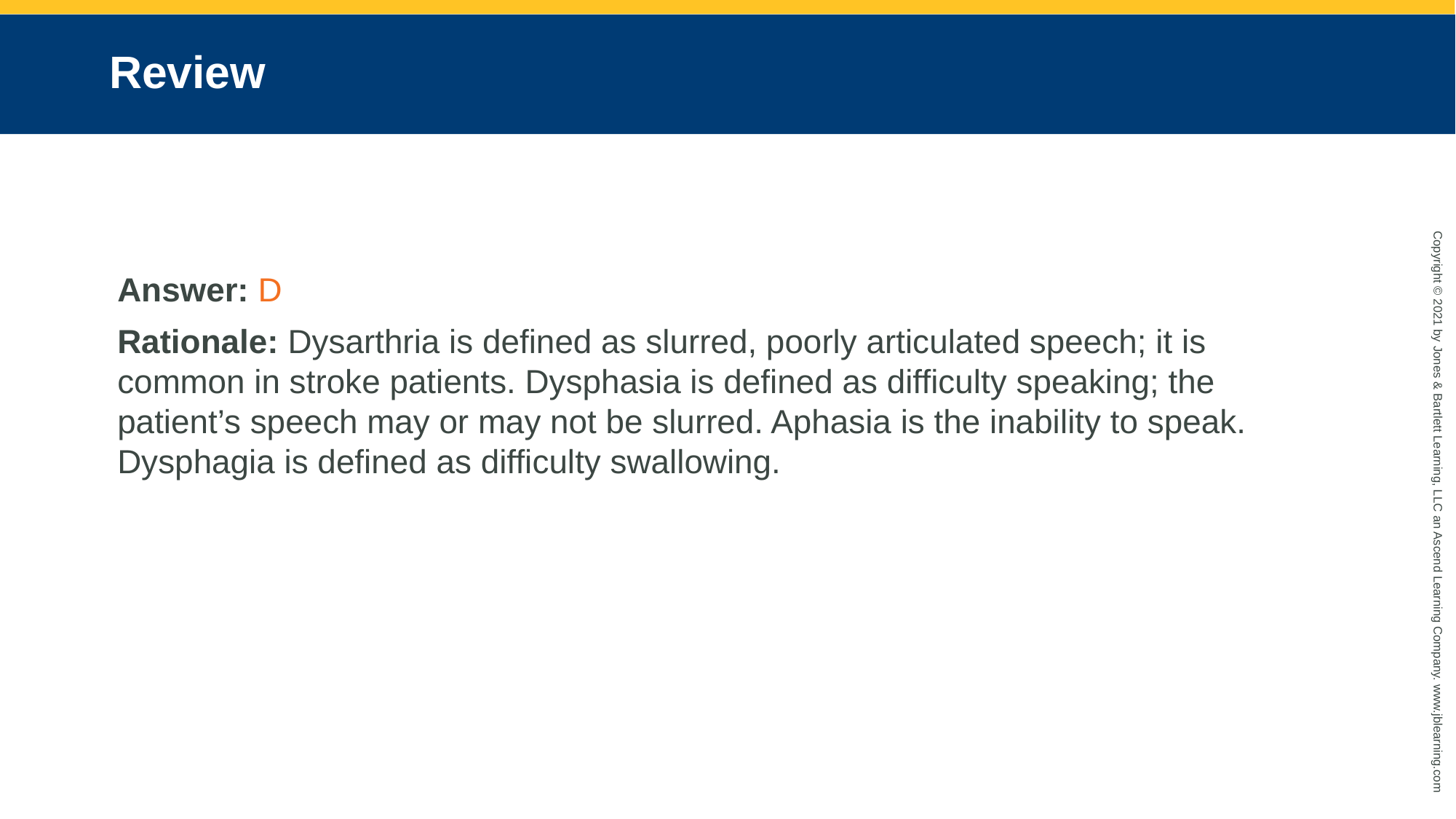

# Review
Answer: D
Rationale: Dysarthria is defined as slurred, poorly articulated speech; it is common in stroke patients. Dysphasia is defined as difficulty speaking; the patient’s speech may or may not be slurred. Aphasia is the inability to speak. Dysphagia is defined as difficulty swallowing.